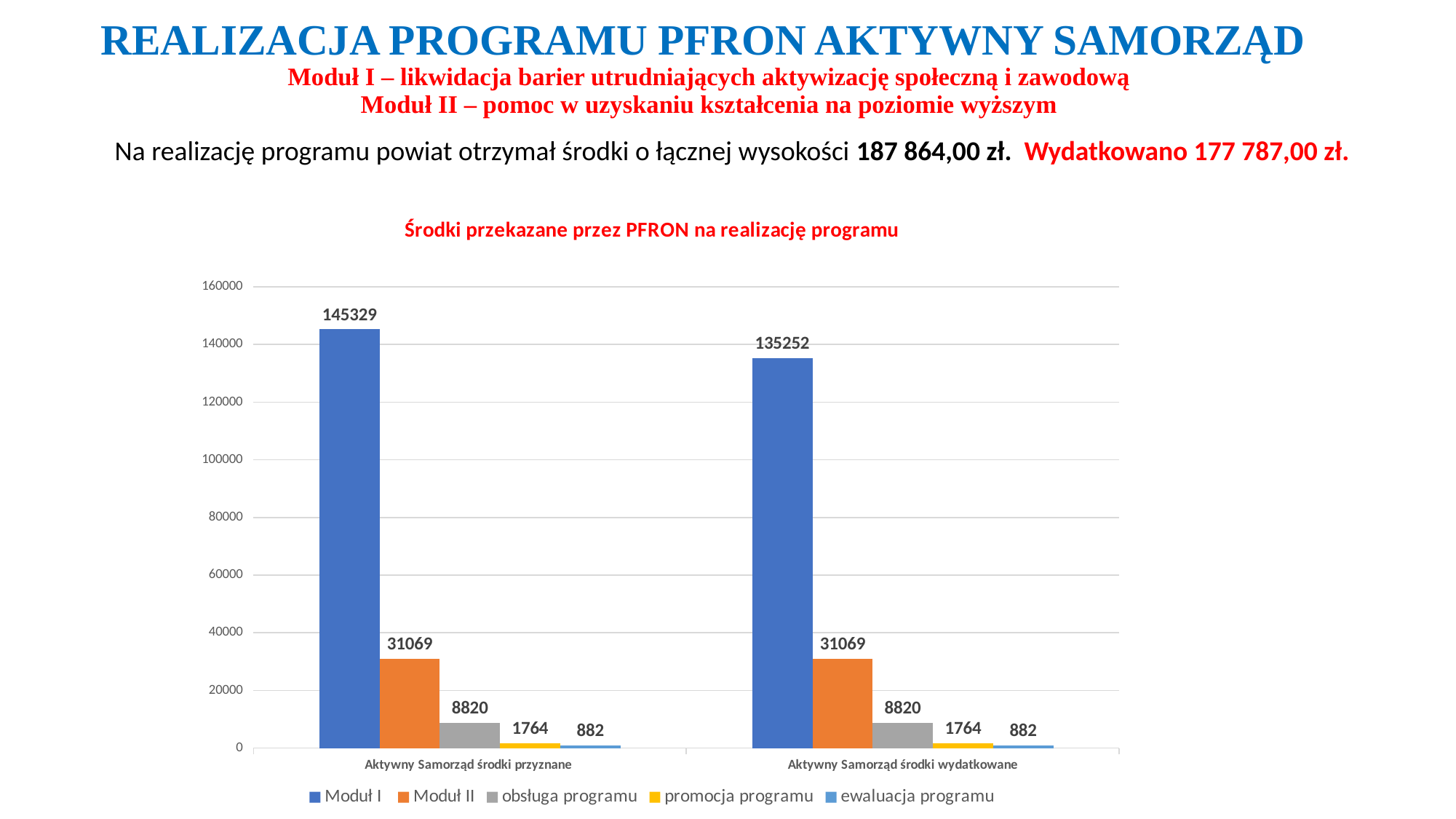

# REALIZACJA PROGRAMU PFRON AKTYWNY SAMORZĄD Moduł I – likwidacja barier utrudniających aktywizację społeczną i zawodową Moduł II – pomoc w uzyskaniu kształcenia na poziomie wyższym
Na realizację programu powiat otrzymał środki o łącznej wysokości 187 864,00 zł.  Wydatkowano 177 787,00 zł.

### Chart: Środki przekazane przez PFRON na realizację programu

| Category | Moduł I  | Moduł II | obsługa programu | promocja programu | ewaluacja programu |
|---|---|---|---|---|---|
| Aktywny Samorząd środki przyznane  | 145329.0 | 31069.0 | 8820.0 | 1764.0 | 882.0 |
| Aktywny Samorząd środki wydatkowane | 135252.0 | 31069.0 | 8820.0 | 1764.0 | 882.0 |